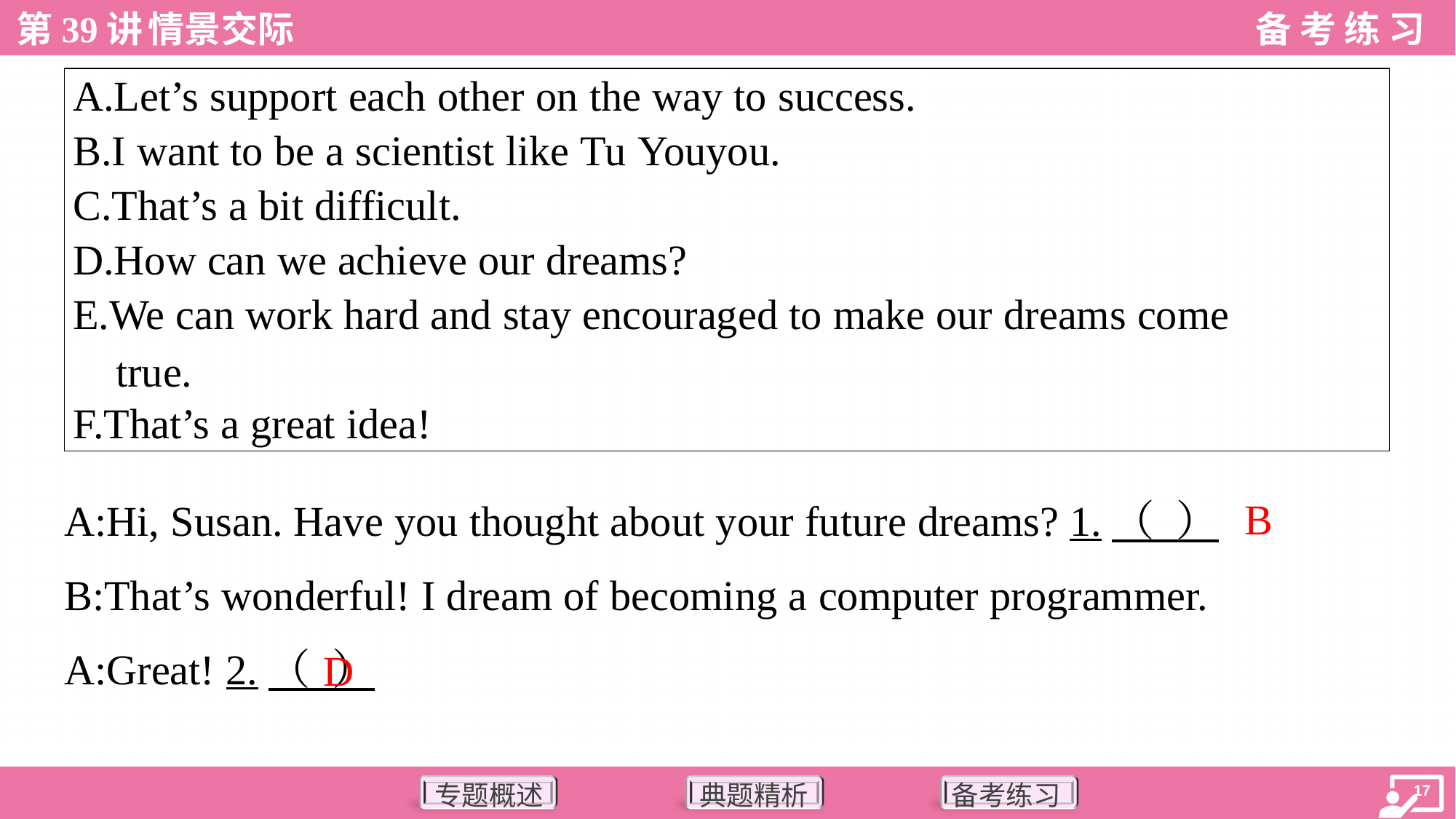

| A.Let’s support each other on the way to success. B.I want to be a scientist like Tu Youyou. C.That’s a bit difficult. D.How can we achieve our dreams? E.We can work hard and stay encouraged to make our dreams come true. F.That’s a great idea! |
| --- |
A:Hi, Susan. Have you thought about your future dreams? 1.（  ）
B:That’s wonderful! I dream of becoming a computer programmer.
A:Great! 2.（  ）

B
D